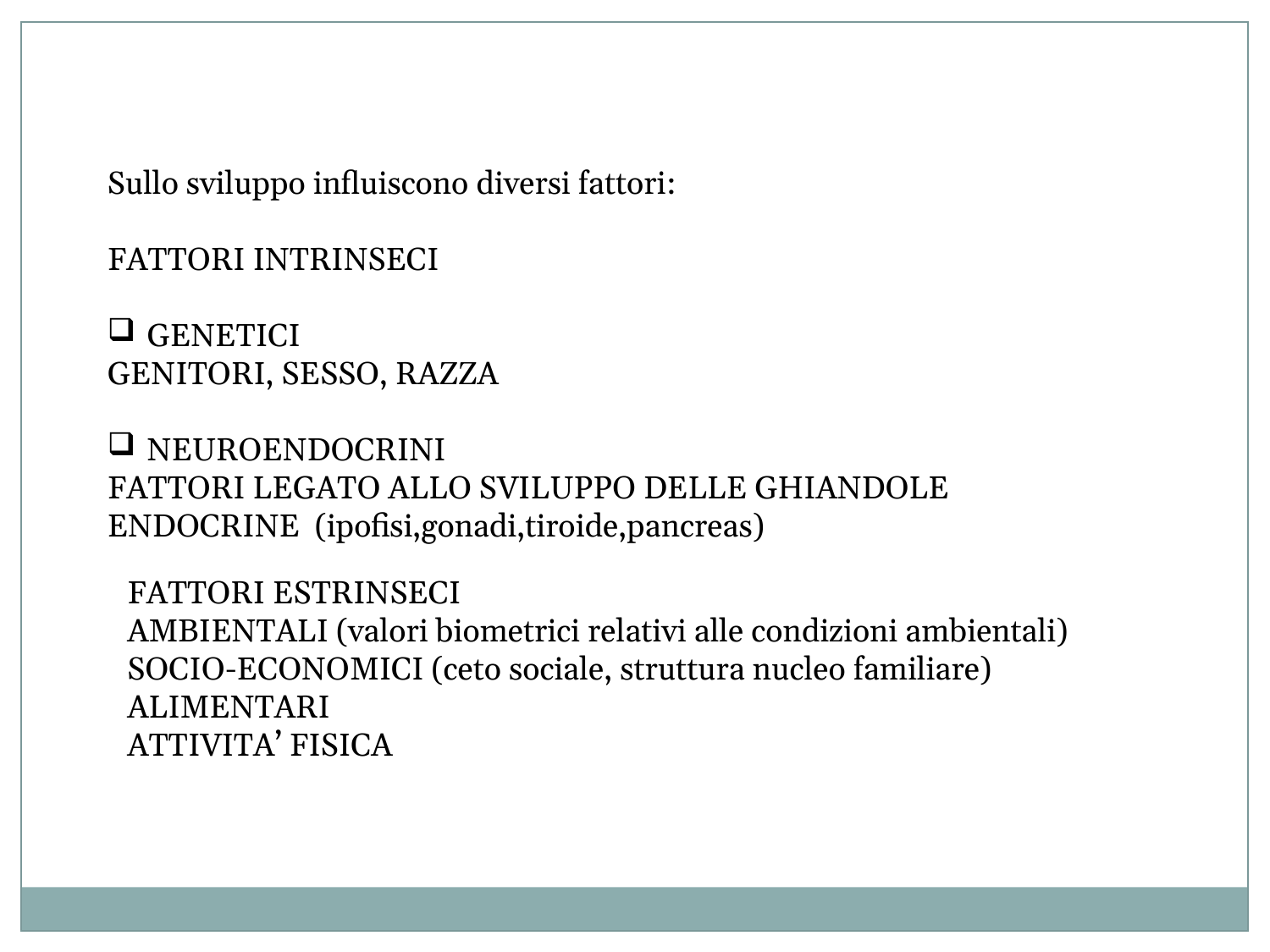

Sullo sviluppo influiscono diversi fattori:

FATTORI INTRINSECI

GENETICI
GENITORI, SESSO, RAZZA

NEUROENDOCRINI
FATTORI LEGATO ALLO SVILUPPO DELLE GHIANDOLE ENDOCRINE  (ipofisi,gonadi,tiroide,pancreas)

FATTORI ESTRINSECI
AMBIENTALI (valori biometrici relativi alle condizioni ambientali)
SOCIO-ECONOMICI (ceto sociale, struttura nucleo familiare)
ALIMENTARI
ATTIVITA’ FISICA